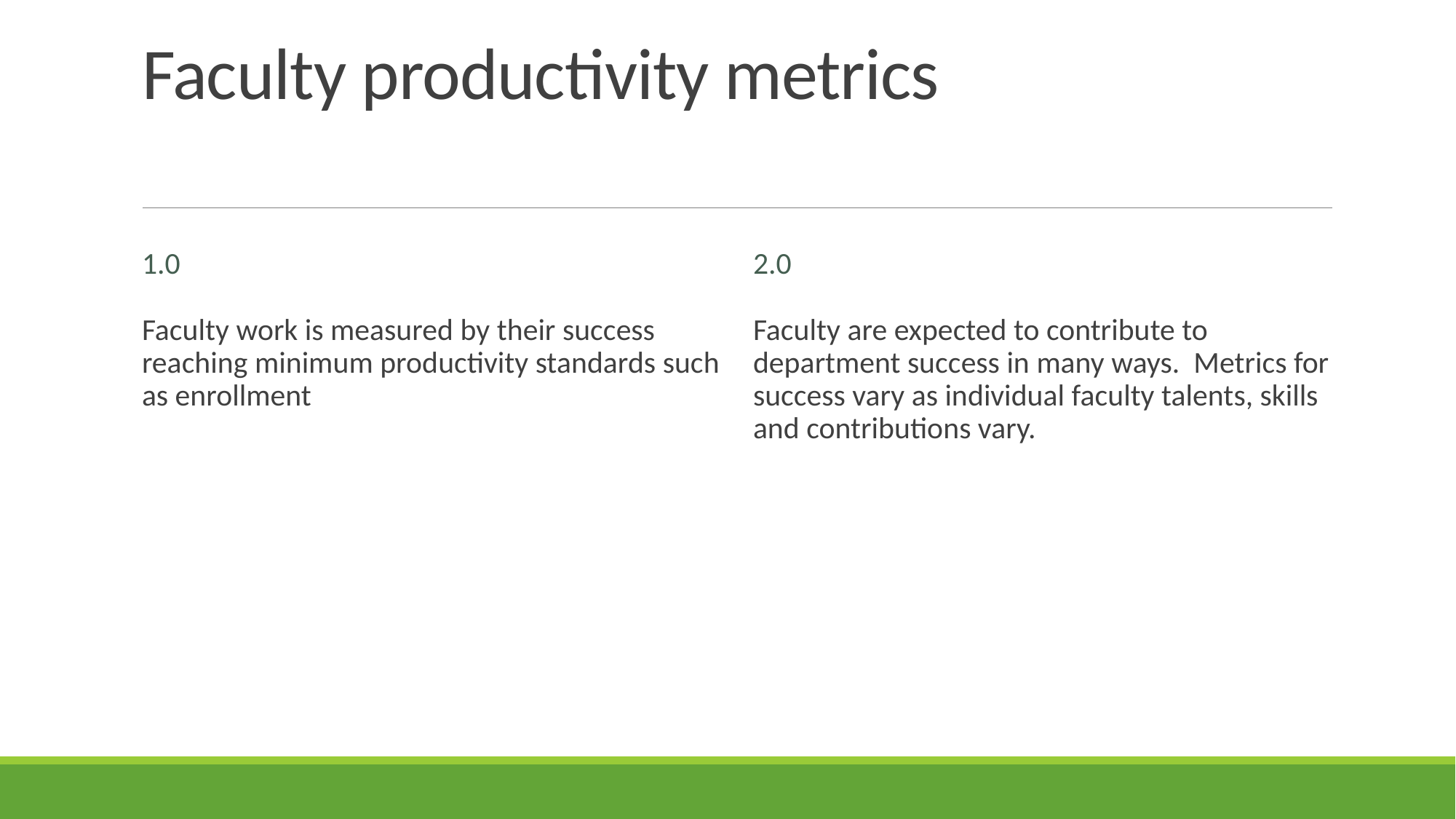

# Faculty productivity metrics
1.0
2.0
Faculty work is measured by their success reaching minimum productivity standards such as enrollment
Faculty are expected to contribute to department success in many ways.  Metrics for success vary as individual faculty talents, skills and contributions vary.